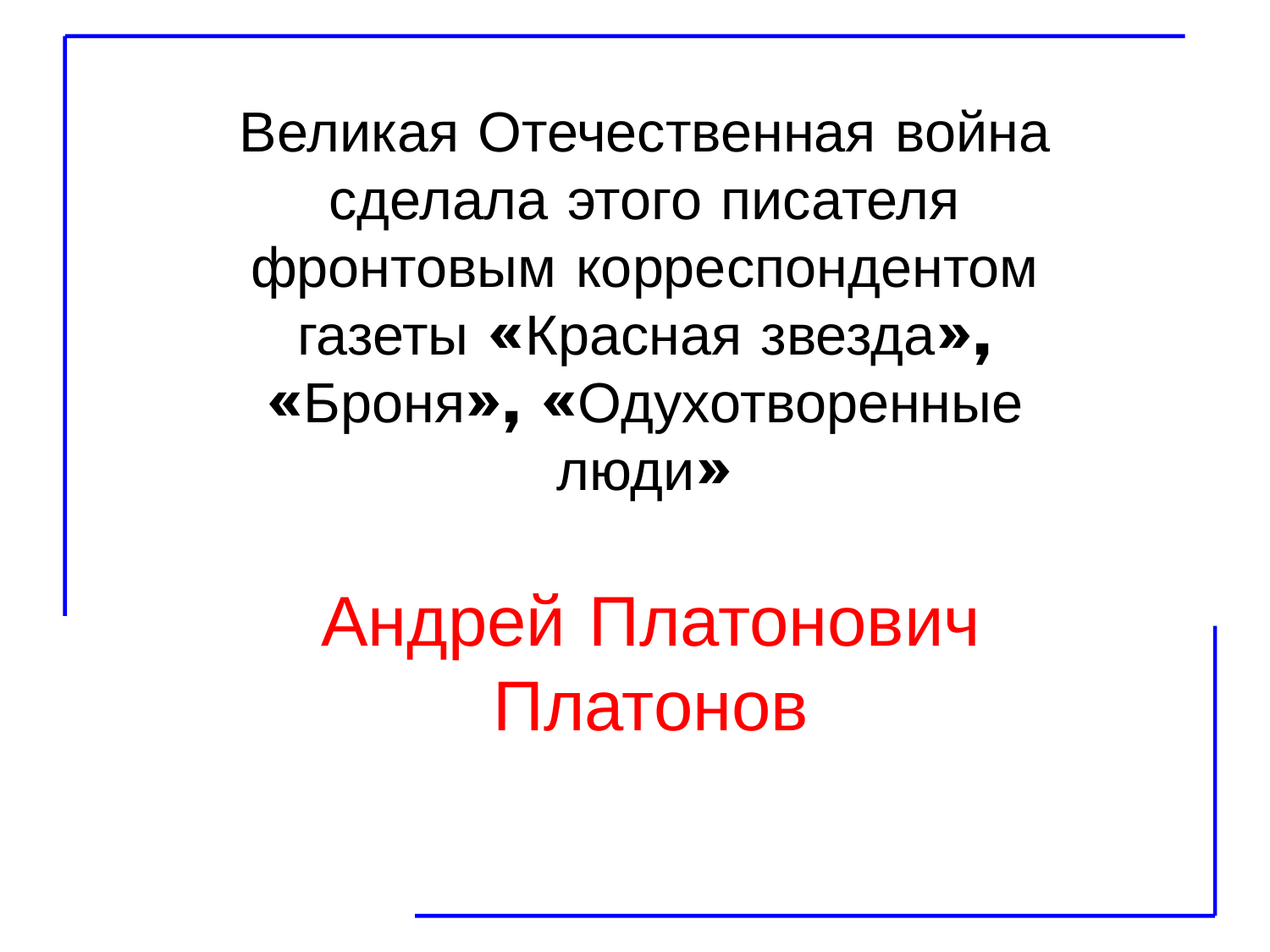

Великая Отечественная война сделала этого писателя фронтовым корреспондентом газеты «Красная звезда», «Броня», «Одухотворенные люди»
Андрей Платонович Платонов